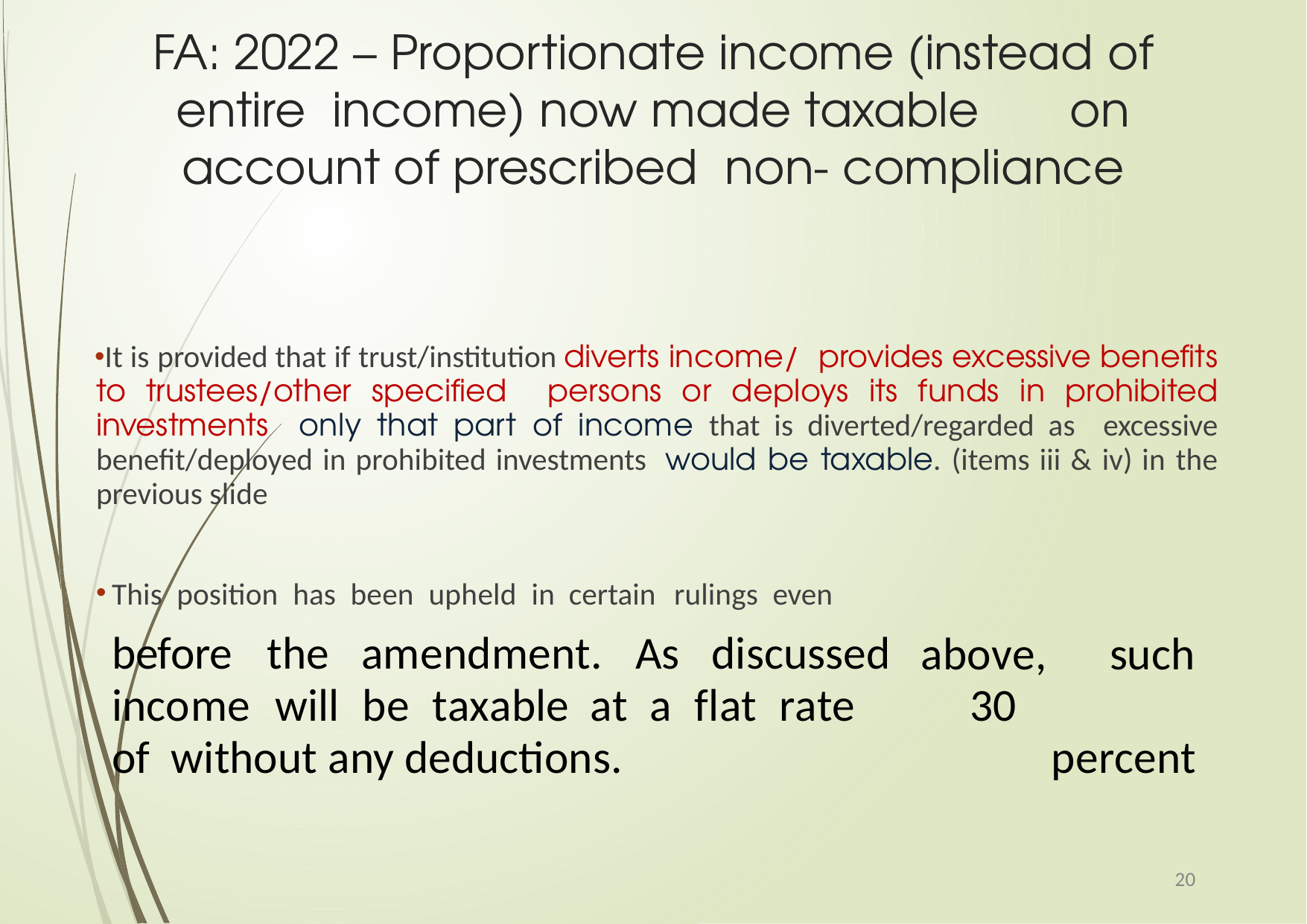

# FA: 2022 – Proportionate income (instead of entire  income) now made taxable	on account of prescribed  non- compliance
It is provided that if trust/institution diverts income/  provides excessive benefits to trustees/other specified  persons or deploys its funds in prohibited investments  only that part of income that is diverted/regarded as  excessive benefit/deployed in prohibited investments  would be taxable. (items iii & iv) in the previous slide

This  position  has  been  upheld  in  certain rulings  even
before	the	amendment.	As	discussed
above,  30
such  percent
income	will	be	taxable	at	a	flat	rate	of  without any deductions.
20